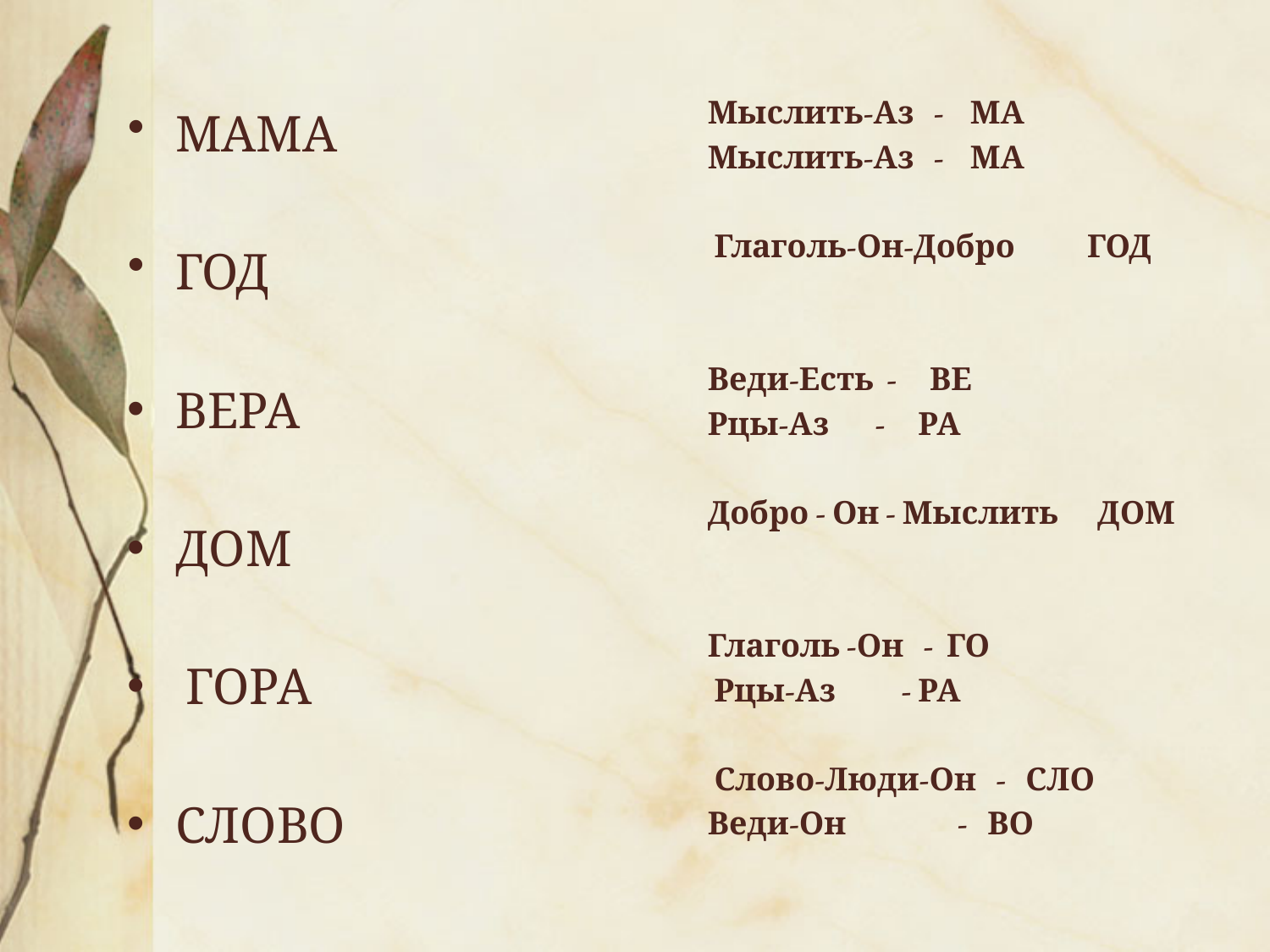

Мыслить-Аз   -    МА
Мыслить-Аз   -    МА

 Глаголь-Он-Добро           ГОД

Веди-Есть  -     ВЕ
Рцы-Аз       -     РА

Добро - Он - Мыслить      ДОМ

Глаголь -Он   -  ГО
 Рцы-Аз          - РА

 Слово-Люди-Он   -   СЛО
Веди-Он                 -   ВО

МАМА

ГОД

ВЕРА

ДОМ

 ГОРА

СЛОВО